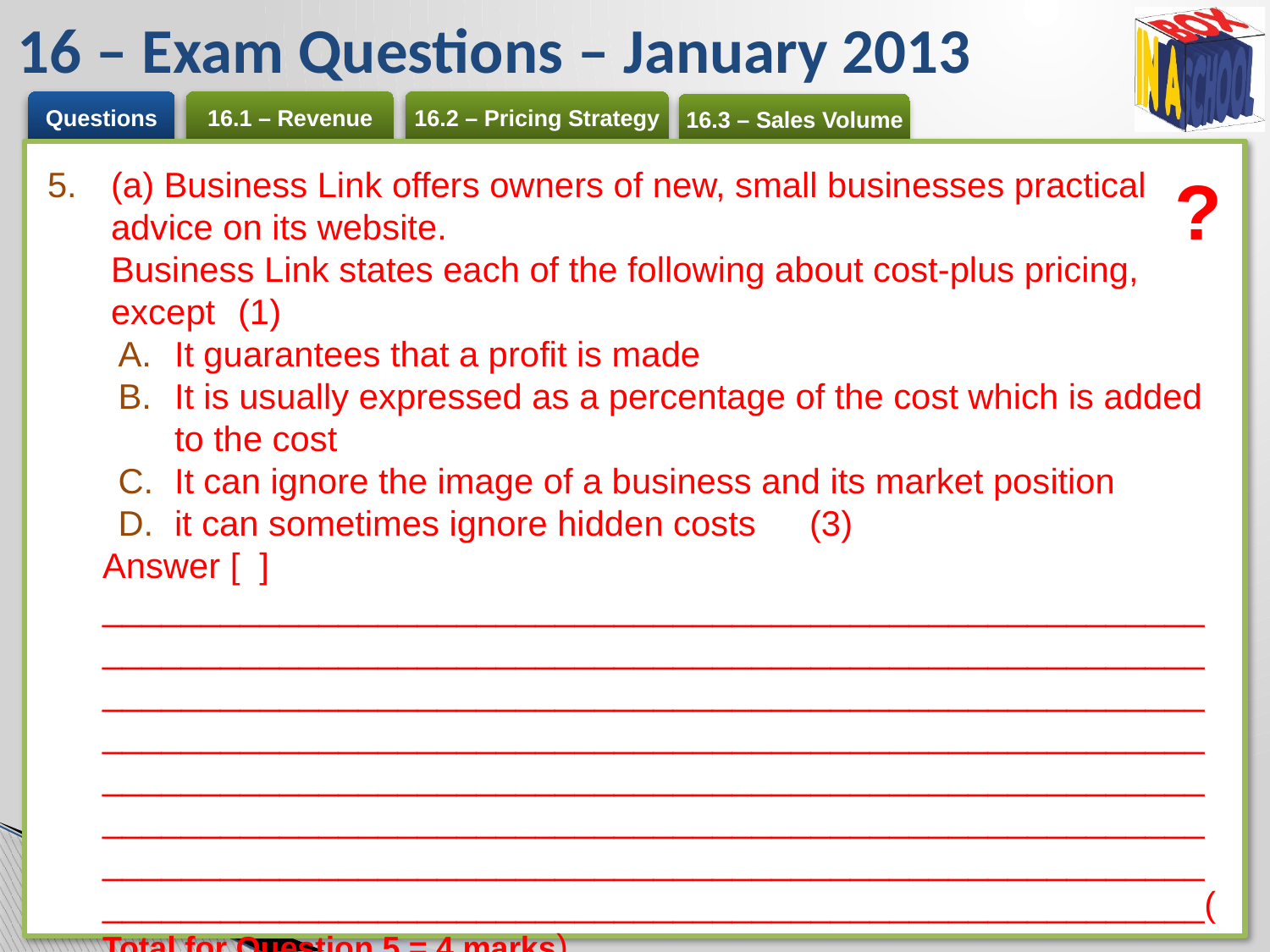

# 16 – Exam Questions – January 2013
(a) Business Link offers owners of new, small businesses practical advice on its website.
Business Link states each of the following about cost-plus pricing, except	(1)
It guarantees that a profit is made
It is usually expressed as a percentage of the cost which is added to the cost
It can ignore the image of a business and its market position
it can sometimes ignore hidden costs	(3)
Answer [  ]
________________________________________________________________________________________________________________________________________________________________________________________________________________________________________________________________________________________________________________________________________________________________________________________________________________________________________________________________(Total for Question 5 = 4 marks)
?